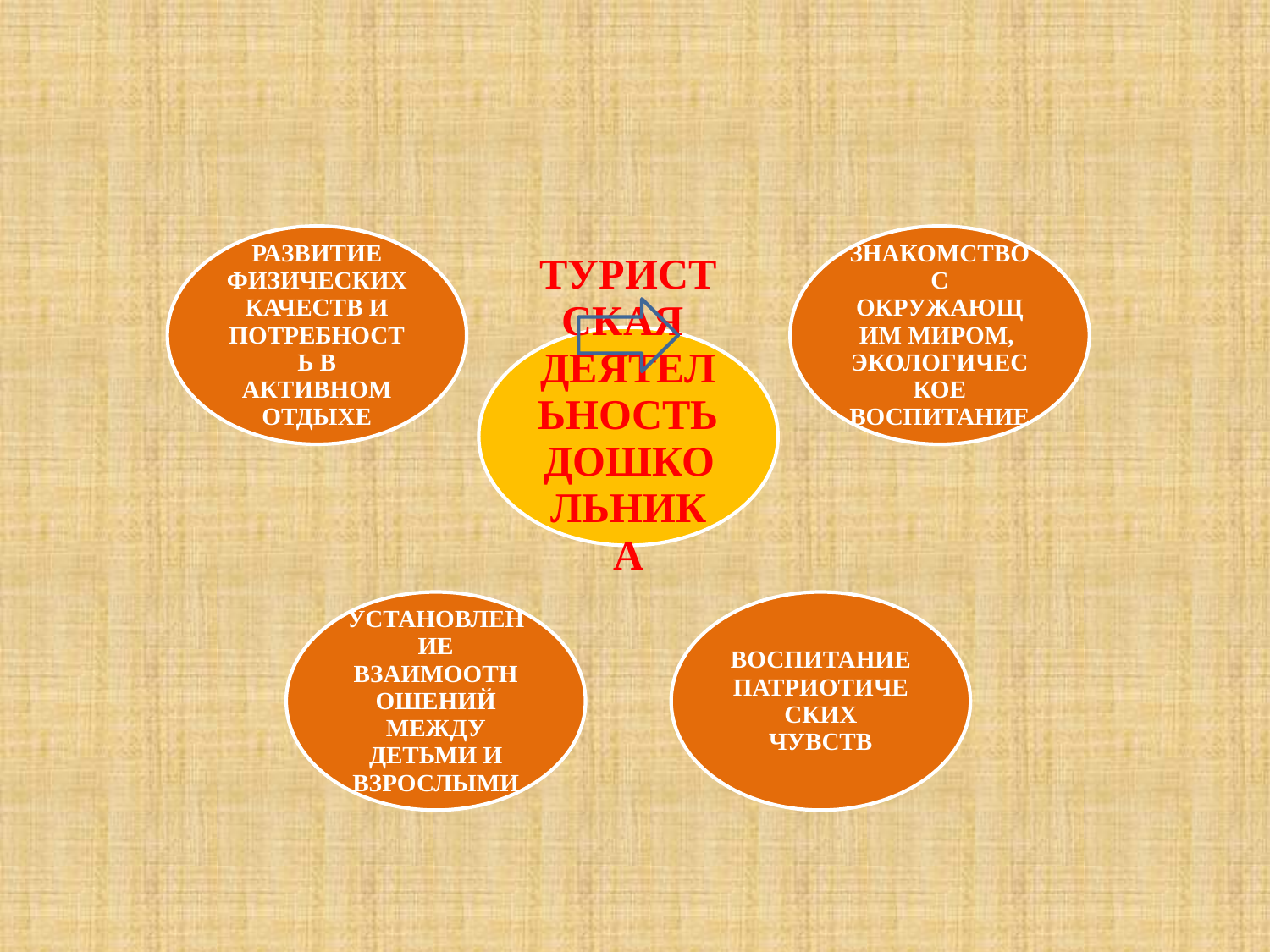

ТУРИСТСКАЯ
ДЕЯТЕЛЬНОСТЬ
ДОШКОЛЬНИКА
ЗНАКОМСТВО
С ОКРУЖАЮЩИМ МИРОМ,
ЭКОЛОГИЧЕСКОЕ ВОСПИТАНИЕ
ВОСПИТАНИЕ ПАТРИОТИЧЕСКИХ
ЧУВСТВ
УСТАНОВЛЕНИЕ ВЗАИМООТНОШЕНИЙ МЕЖДУ ДЕТЬМИ И ВЗРОСЛЫМИ
РАЗВИТИЕ ФИЗИЧЕСКИХ КАЧЕСТВ И ПОТРЕБНОСТЬ В АКТИВНОМ ОТДЫХЕ